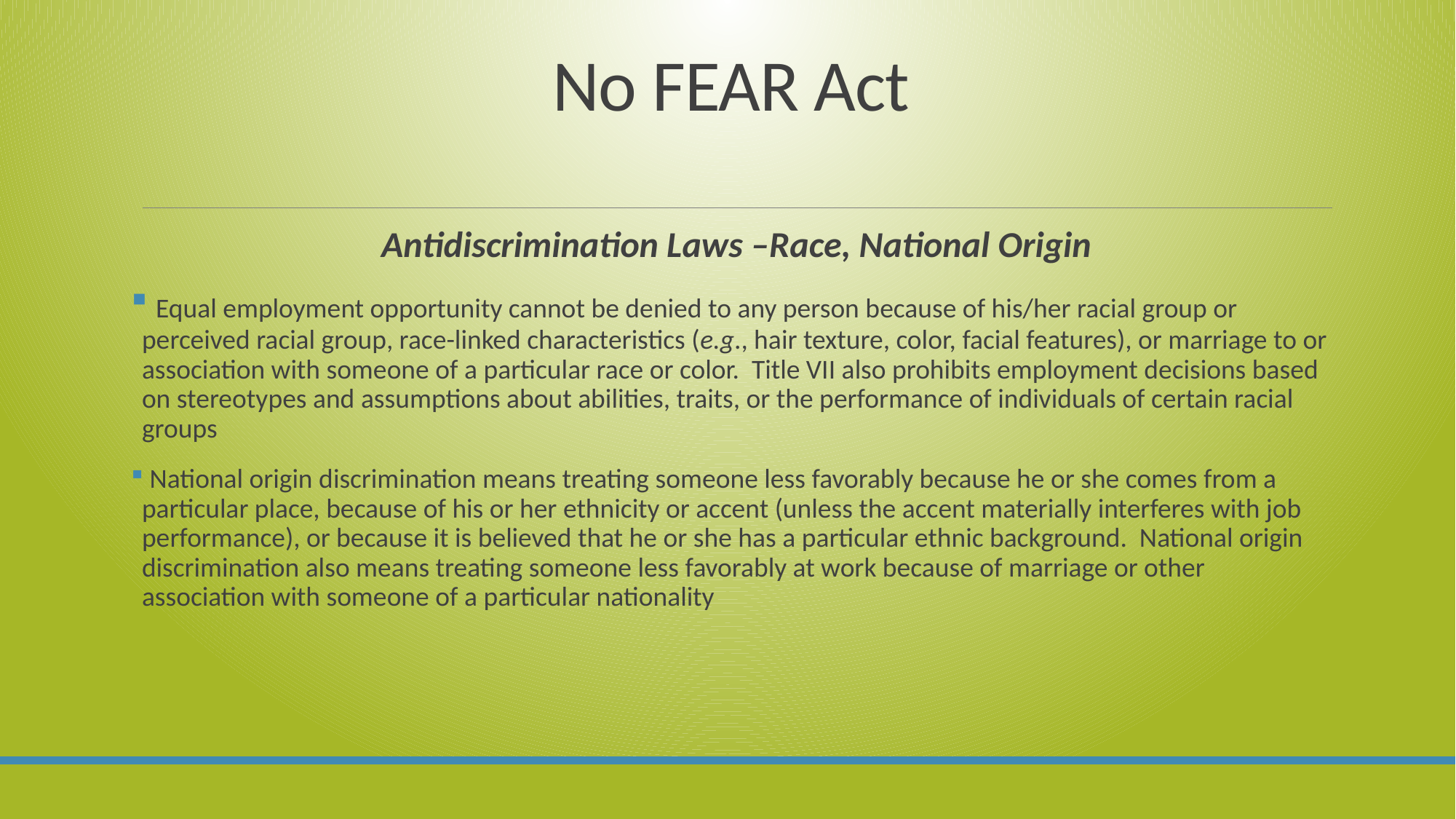

# No FEAR Act
Antidiscrimination Laws –Race, National Origin
 Equal employment opportunity cannot be denied to any person because of his/her racial group or perceived racial group, race-linked characteristics (e.g., hair texture, color, facial features), or marriage to or association with someone of a particular race or color.  Title VII also prohibits employment decisions based on stereotypes and assumptions about abilities, traits, or the performance of individuals of certain racial groups
 National origin discrimination means treating someone less favorably because he or she comes from a particular place, because of his or her ethnicity or accent (unless the accent materially interferes with job performance), or because it is believed that he or she has a particular ethnic background.  National origin discrimination also means treating someone less favorably at work because of marriage or other association with someone of a particular nationality